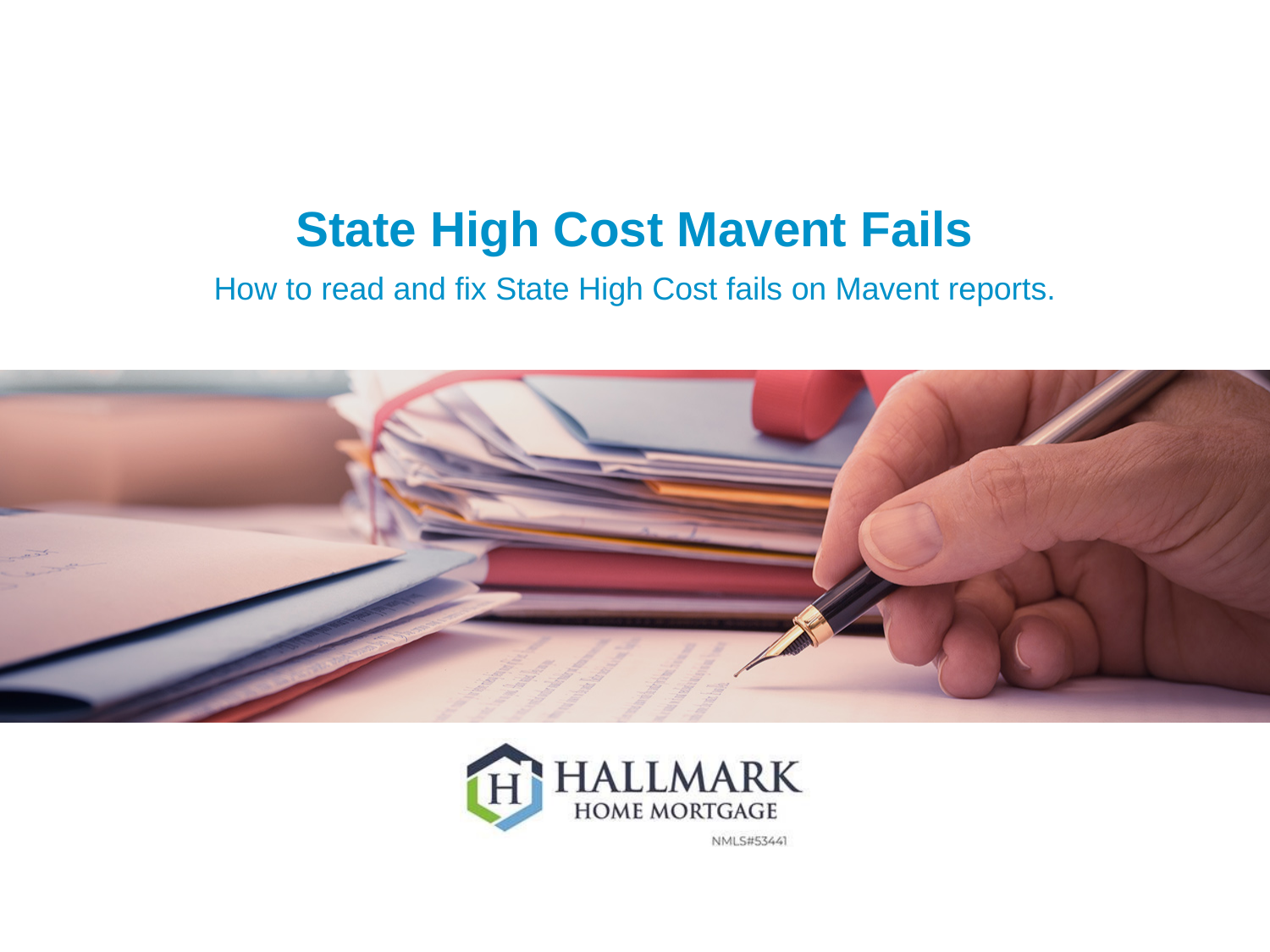

# State High Cost Mavent Fails
How to read and fix State High Cost fails on Mavent reports.